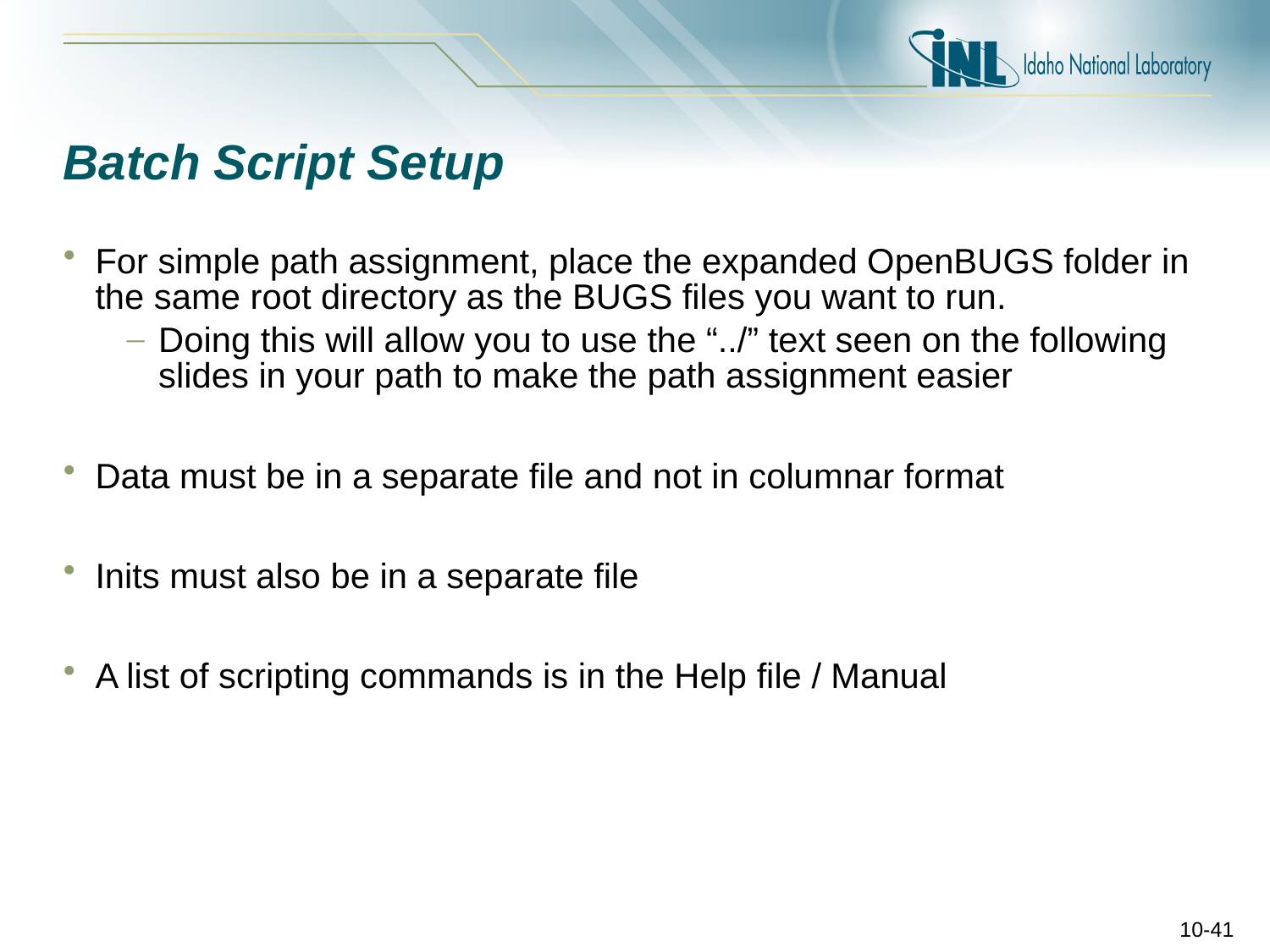

# Batch Script Setup
For simple path assignment, place the expanded OpenBUGS folder in the same root directory as the BUGS files you want to run.
Doing this will allow you to use the “../” text seen on the following slides in your path to make the path assignment easier

Data must be in a separate file and not in columnar format

Inits must also be in a separate file

A list of scripting commands is in the Help file / Manual

10-41